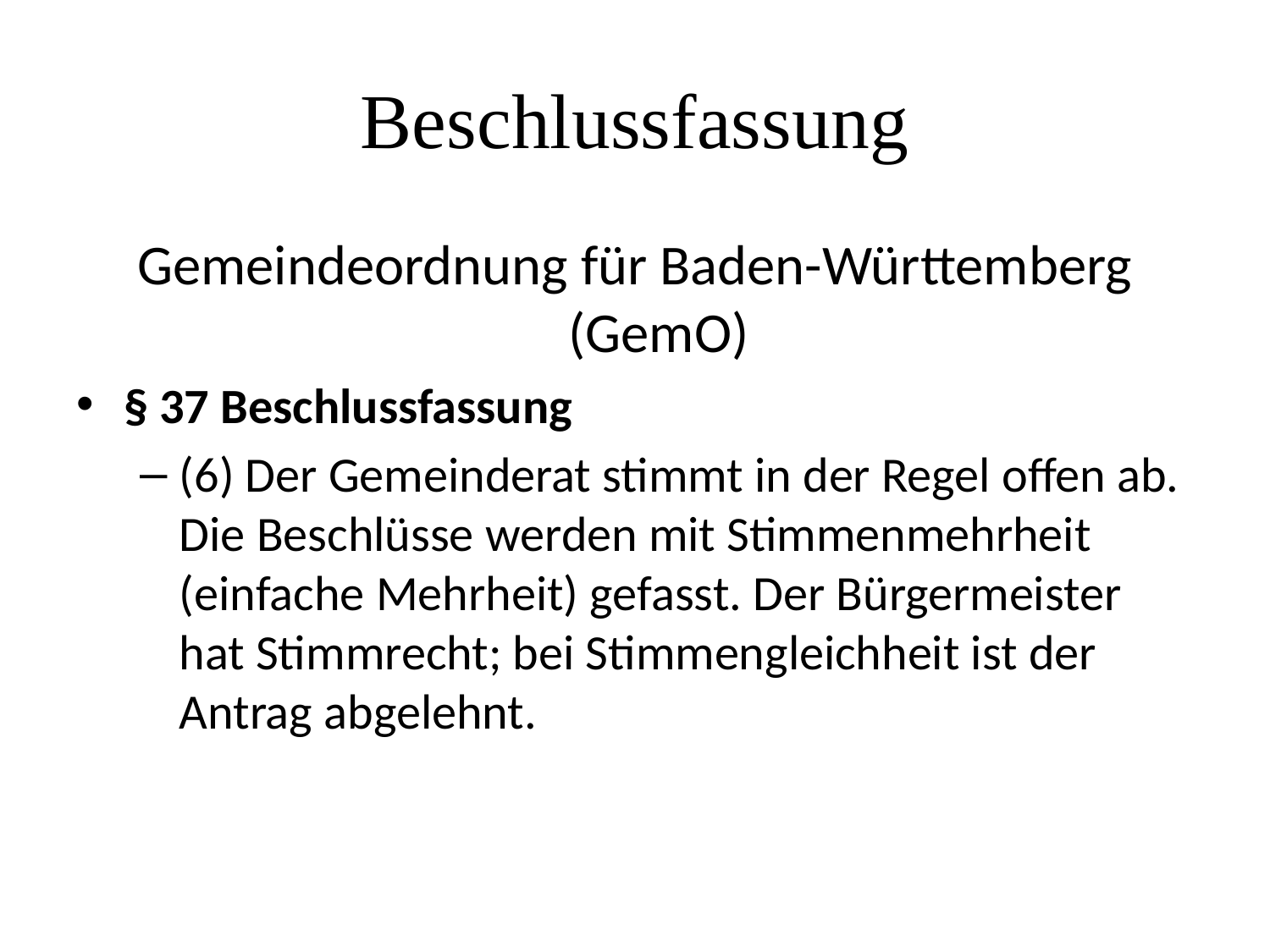

# Beschlussfassung
Gemeindeordnung für Baden-Württemberg (GemO)
§ 37 Beschlussfassung
(6) Der Gemeinderat stimmt in der Regel offen ab. Die Beschlüsse werden mit Stimmenmehrheit (einfache Mehrheit) gefasst. Der Bürgermeister hat Stimmrecht; bei Stimmengleichheit ist der Antrag abgelehnt.